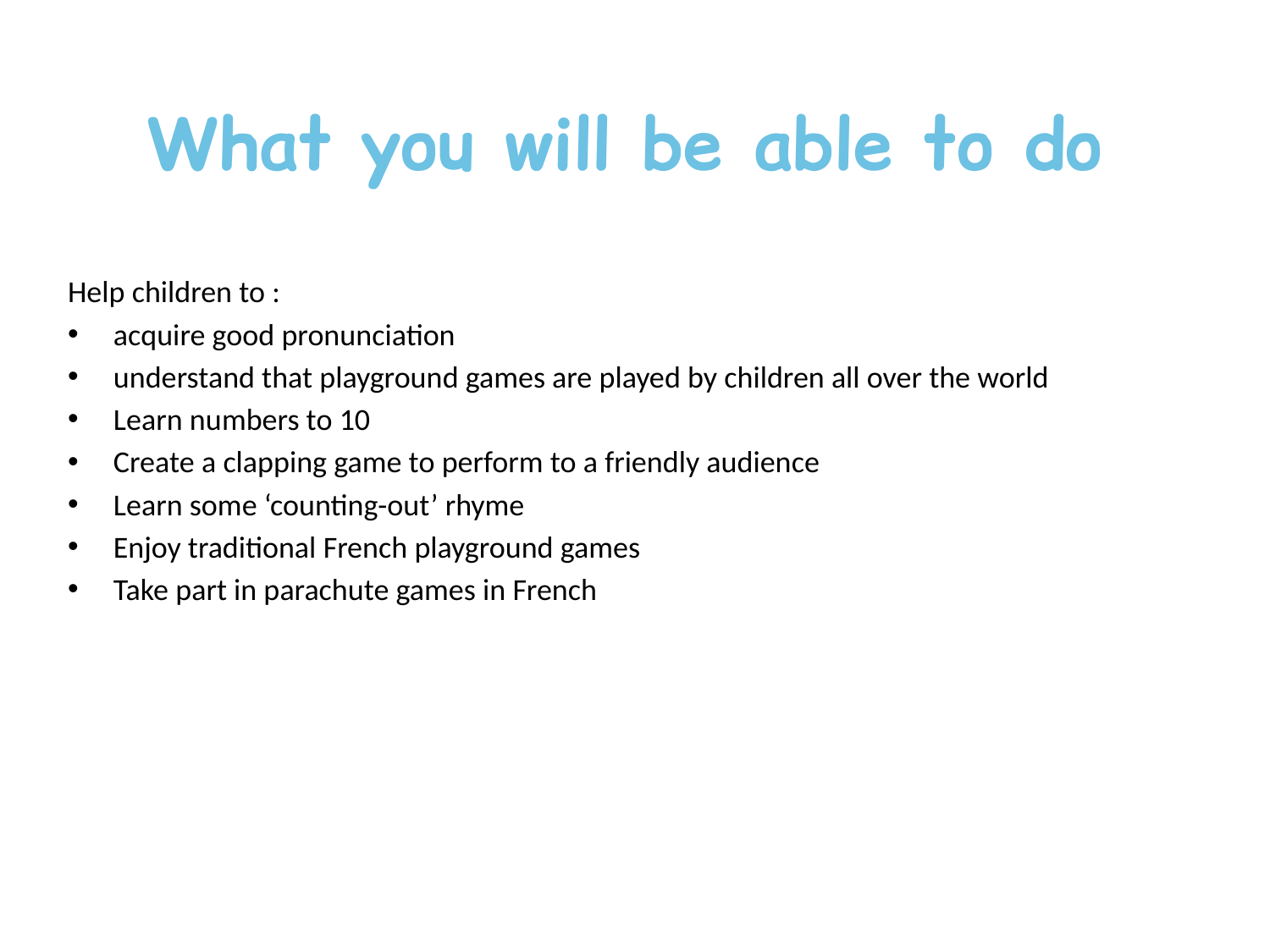

# What you will be able to do
Help children to :
acquire good pronunciation
understand that playground games are played by children all over the world
Learn numbers to 10
Create a clapping game to perform to a friendly audience
Learn some ‘counting-out’ rhyme
Enjoy traditional French playground games
Take part in parachute games in French